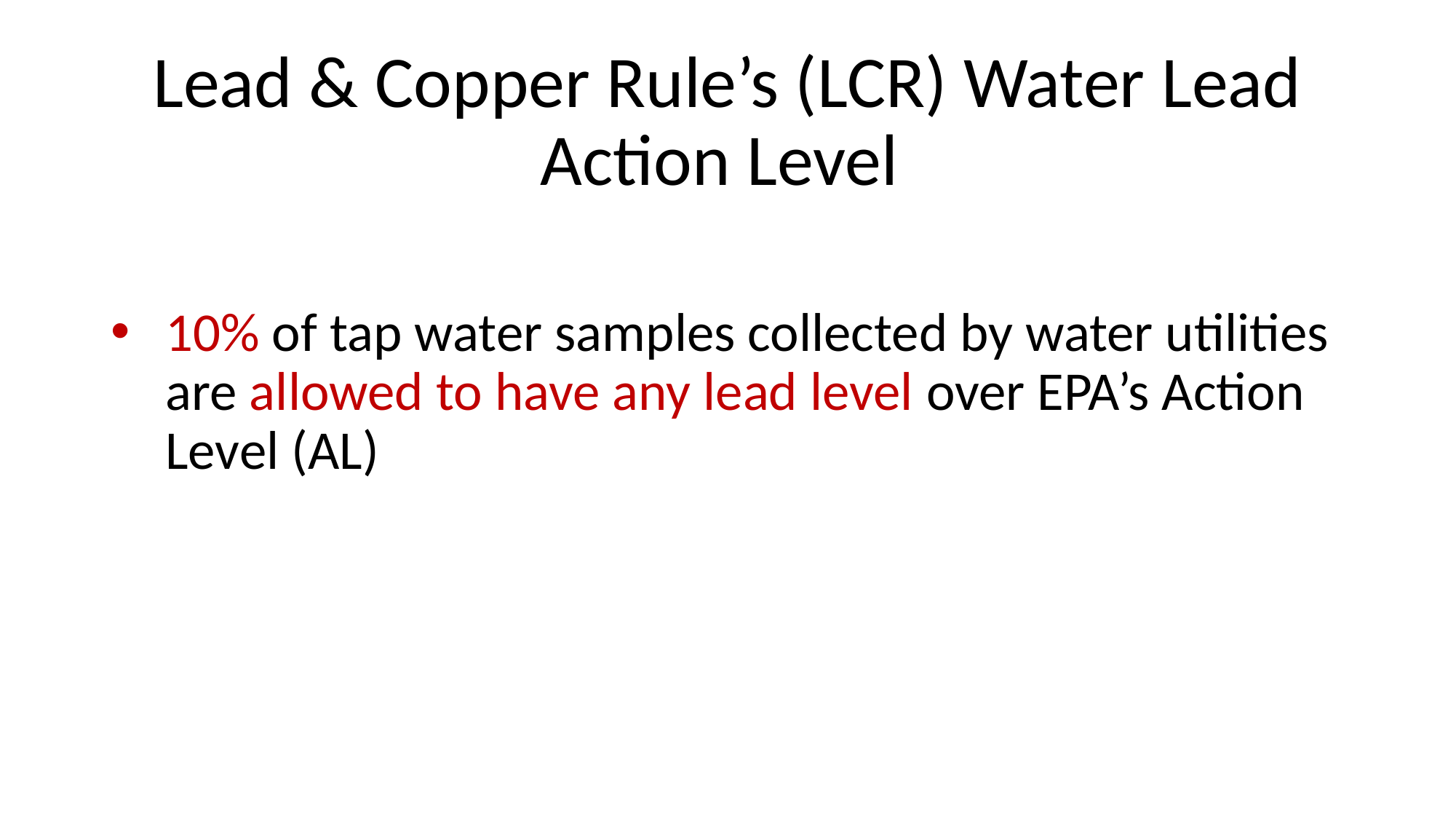

# Lead & Copper Rule’s (LCR) Water Lead Action Level

10% of tap water samples collected by water utilities are allowed to have any lead level over EPA’s Action Level (AL)